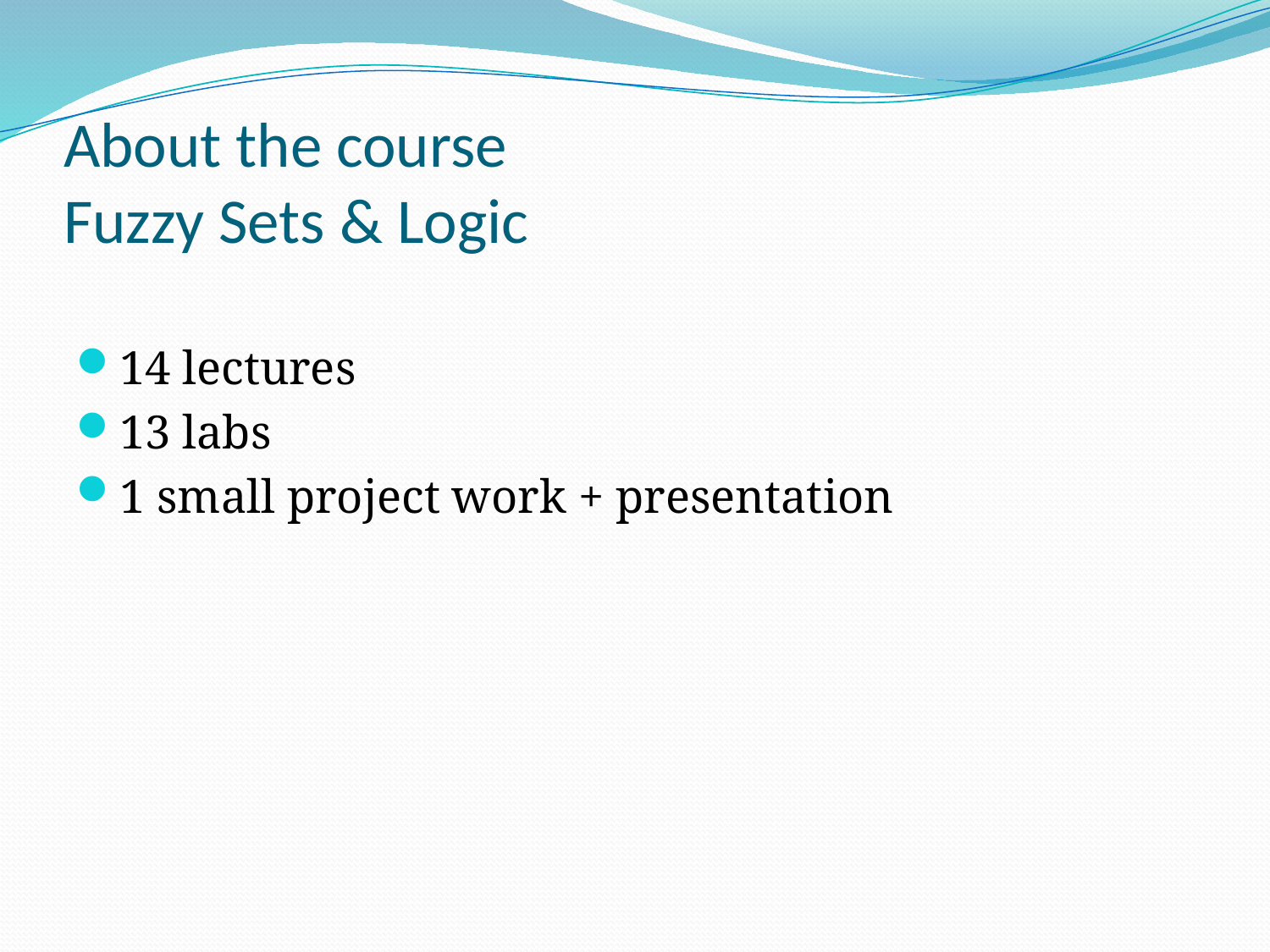

# About the course Fuzzy Sets & Logic

14 lectures
13 labs
1 small project work + presentation